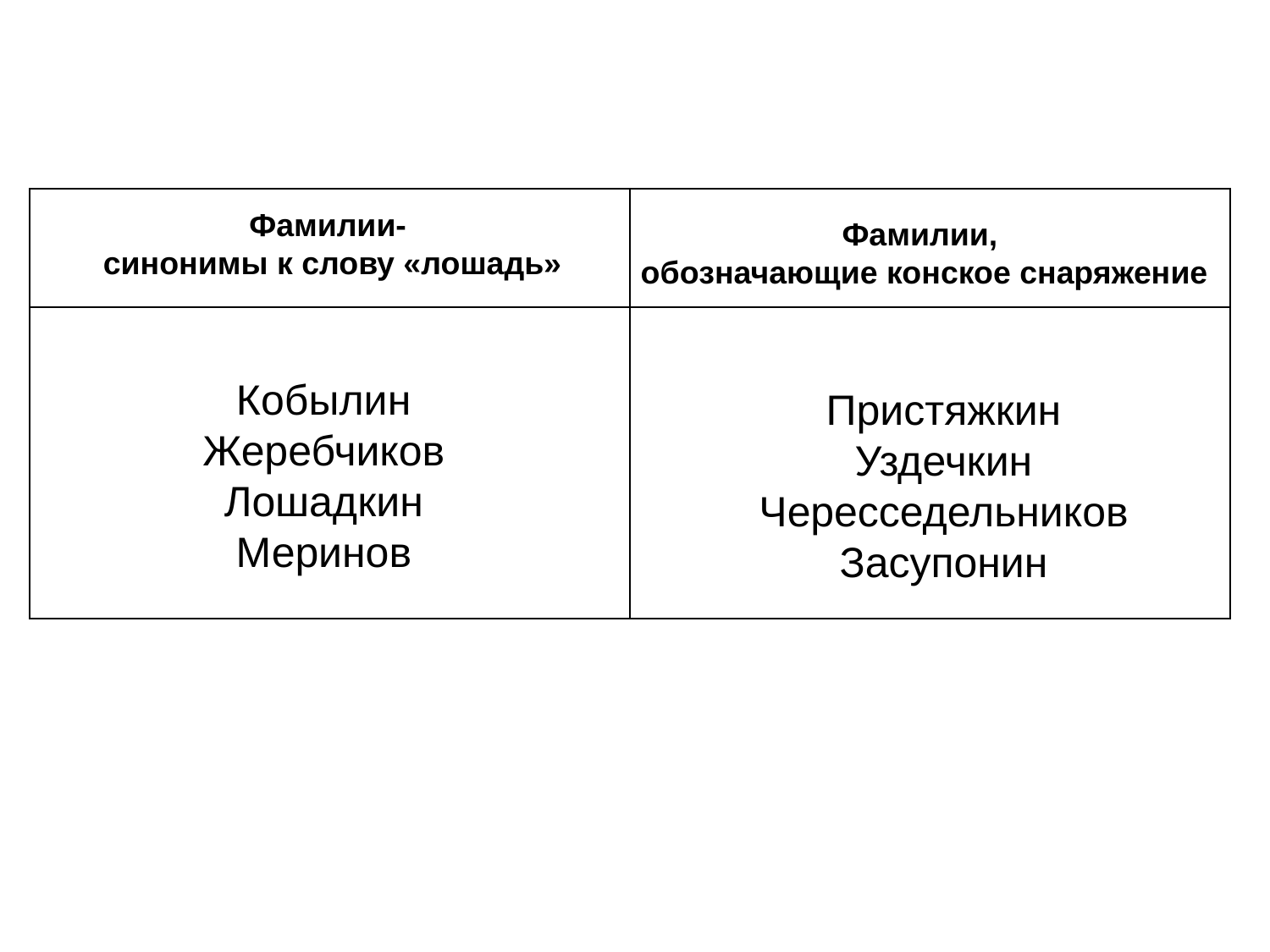

|  |  |
| --- | --- |
|  |  |
Фамилии-
синонимы к слову «лошадь»
Фамилии,
обозначающие конское снаряжение
Кобылин
Жеребчиков
Лошадкин
Меринов
Пристяжкин
Уздечкин
Чересседельников
Засупонин